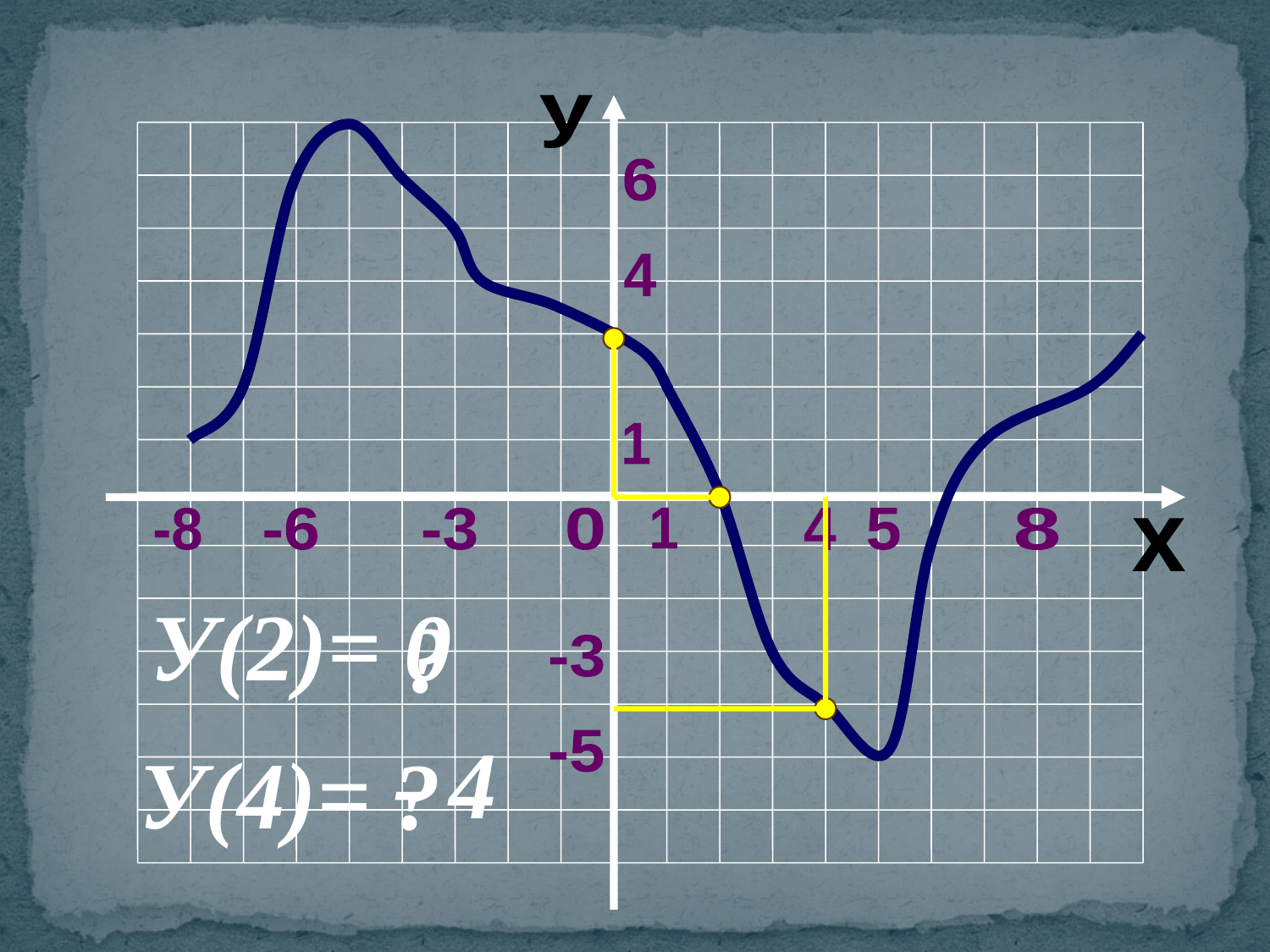

у

6
4
-8
-6
-3
4
5
8
-3
-5

1
1

0
х
У(2)=
0
?

- 4
У(4)=
?